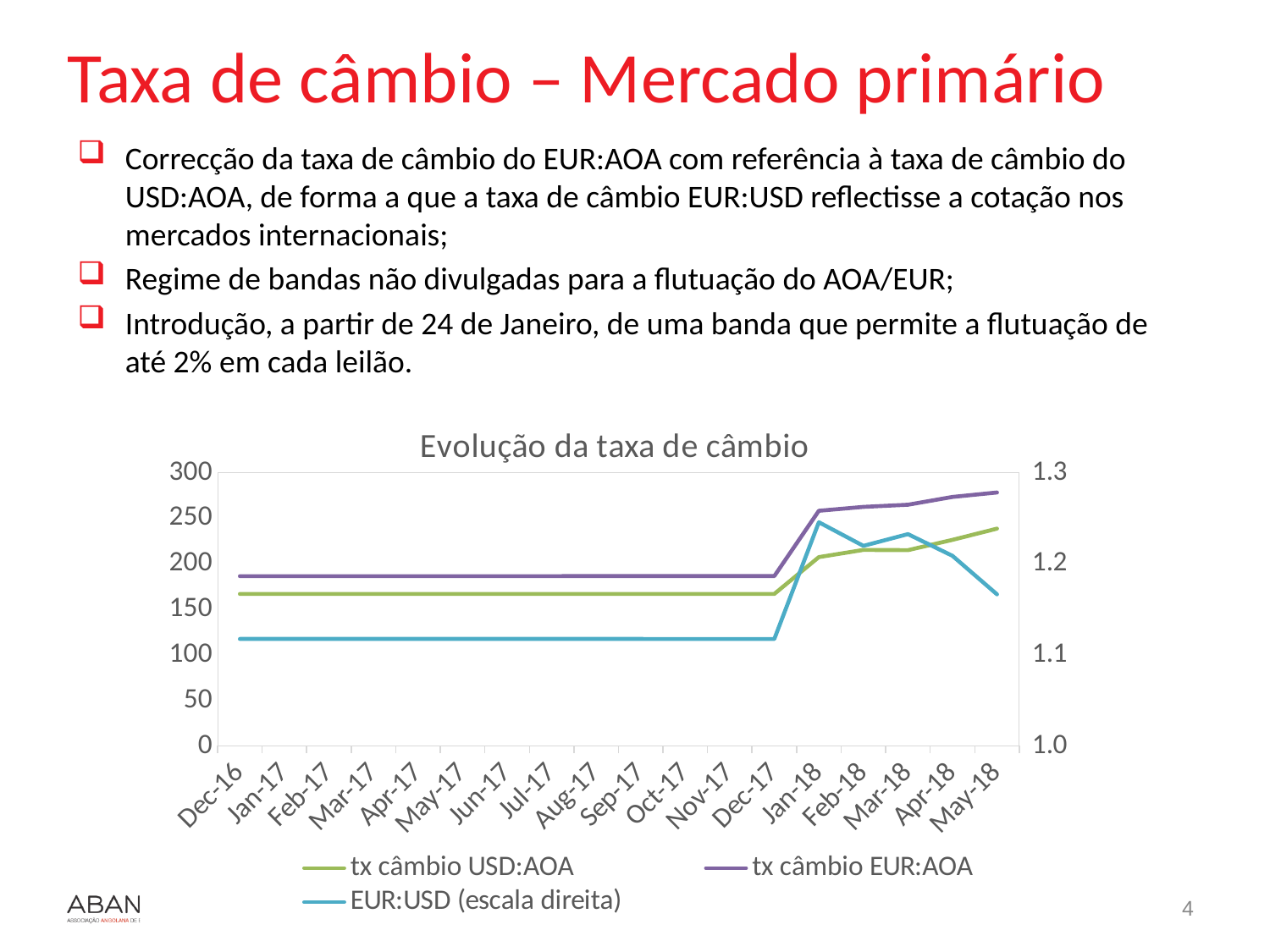

Taxa de câmbio – Mercado primário
Correcção da taxa de câmbio do EUR:AOA com referência à taxa de câmbio do USD:AOA, de forma a que a taxa de câmbio EUR:USD reflectisse a cotação nos mercados internacionais;
Regime de bandas não divulgadas para a flutuação do AOA/EUR;
Introdução, a partir de 24 de Janeiro, de uma banda que permite a flutuação de até 2% em cada leilão.

### Chart: Evolução da taxa de câmbio

| Category | tx câmbio USD:AOA | tx câmbio EUR:AOA | EUR:USD (escala direita) |
|---|---|---|---|
| 42705 | 166.728 | 186.282 | 1.1172808406506405 |
| 42736 | 166.732 | 186.286 | 1.1172780270134108 |
| 42767 | 166.733 | 186.287 | 1.1172773236251972 |
| 42795 | 166.737 | 186.291 | 1.1172745101567139 |
| 42826 | 166.738 | 186.292 | 1.117273806810685 |
| 42856 | 166.741 | 186.295 | 1.1172716968232166 |
| 42887 | 166.743 | 186.297 | 1.1172702902070852 |
| 42917 | 166.742 | 186.296 | 1.117270993510933 |
| 42948 | 166.746 | 186.3 | 1.1172681803461553 |
| 42979 | 166.747 | 186.301 | 1.1172674770760491 |
| 43009 | 166.748 | 186.302 | 1.1172667738143787 |
| 43040 | 166.749 | 186.303 | 1.1172660705611428 |
| 43070 | 166.749 | 186.303 | 1.1172660705611428 |
| 43101 | 207.1762344439984 | 258.038 | 1.2455 |
| 43132 | 215.09307093070927 | 262.306 | 1.2195 |
| 43160 | 214.79146381045118 | 264.709 | 1.2324 |
| 43191 | 226.10375641237798 | 273.269 | 1.2086 |
| 43221 | 238.48486667238276 | 278.145 | 1.166300419313818 |
4